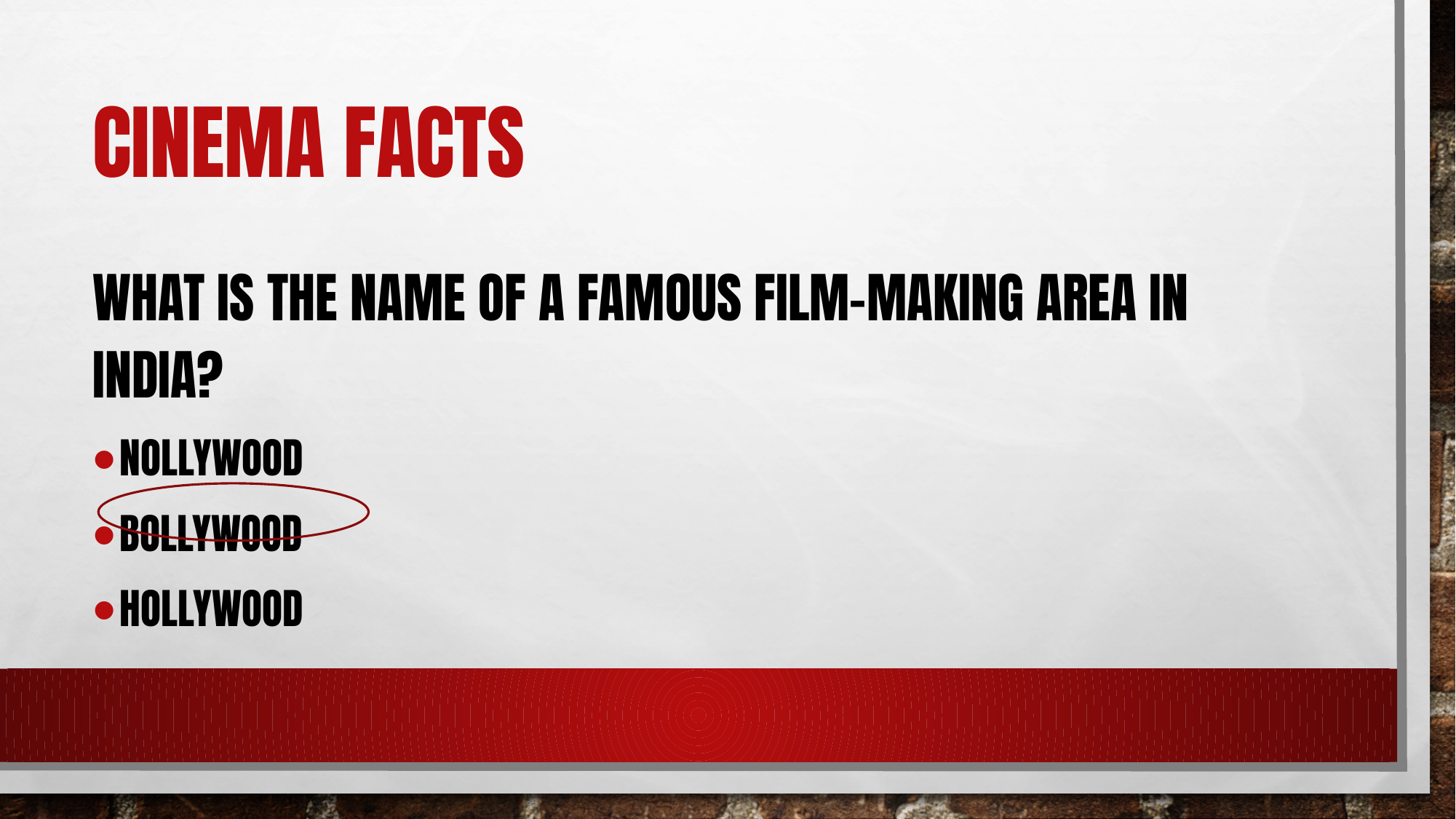

# Cinema facts
What is the name of a famous film-making area in India?
Nollywood
Bollywood
Hollywood